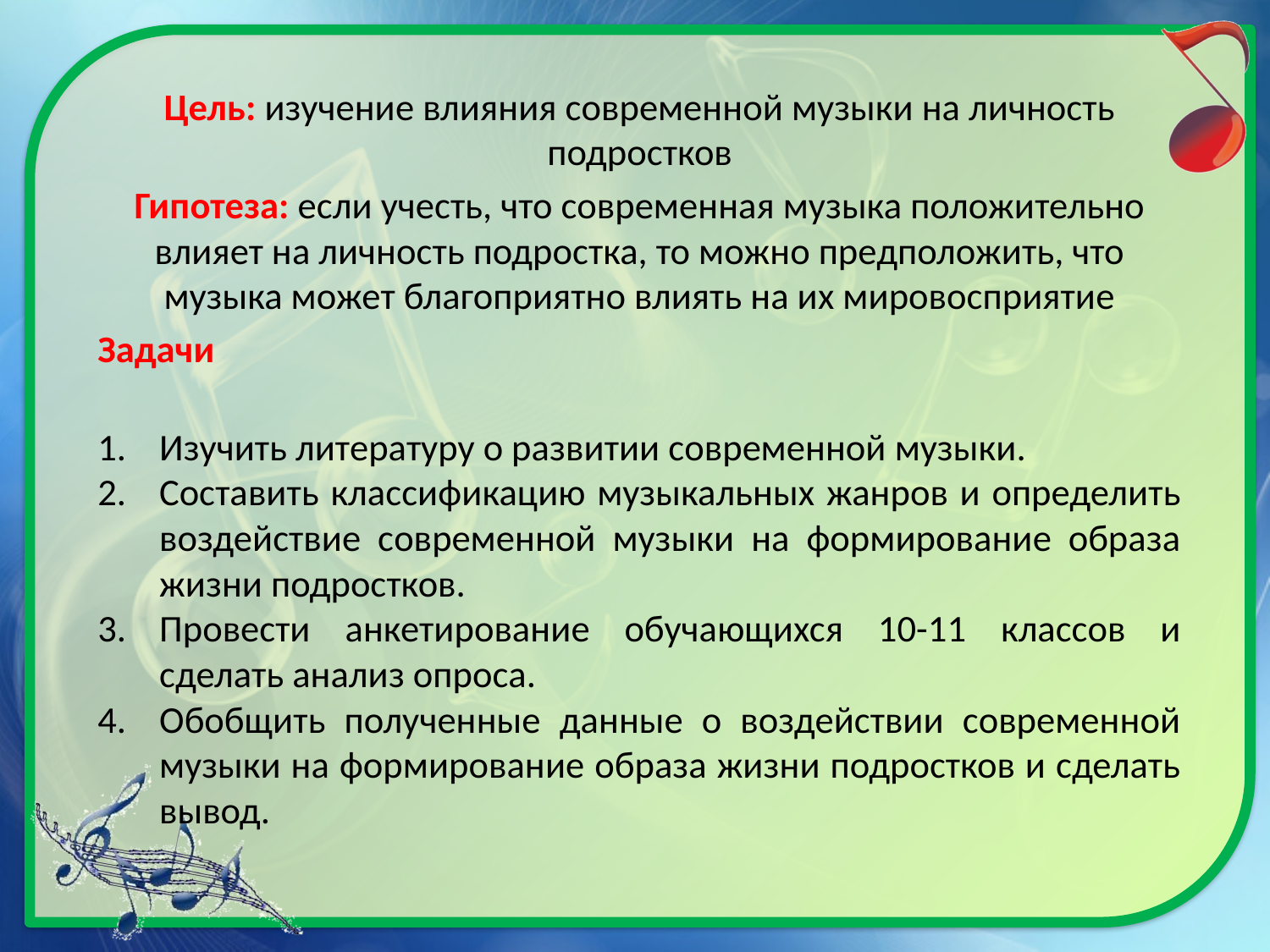

Цель: изучение влияния современной музыки на личность подростков
Гипотеза: если учесть, что современная музыка положительно влияет на личность подростка, то можно предположить, что музыка может благоприятно влиять на их мировосприятие
Задачи

Изучить литературу о развитии современной музыки.
Составить классификацию музыкальных жанров и определить воздействие современной музыки на формирование образа жизни подростков.
Провести анкетирование обучающихся 10-11 классов и сделать анализ опроса.
Обобщить полученные данные о воздействии современной музыки на формирование образа жизни подростков и сделать вывод.